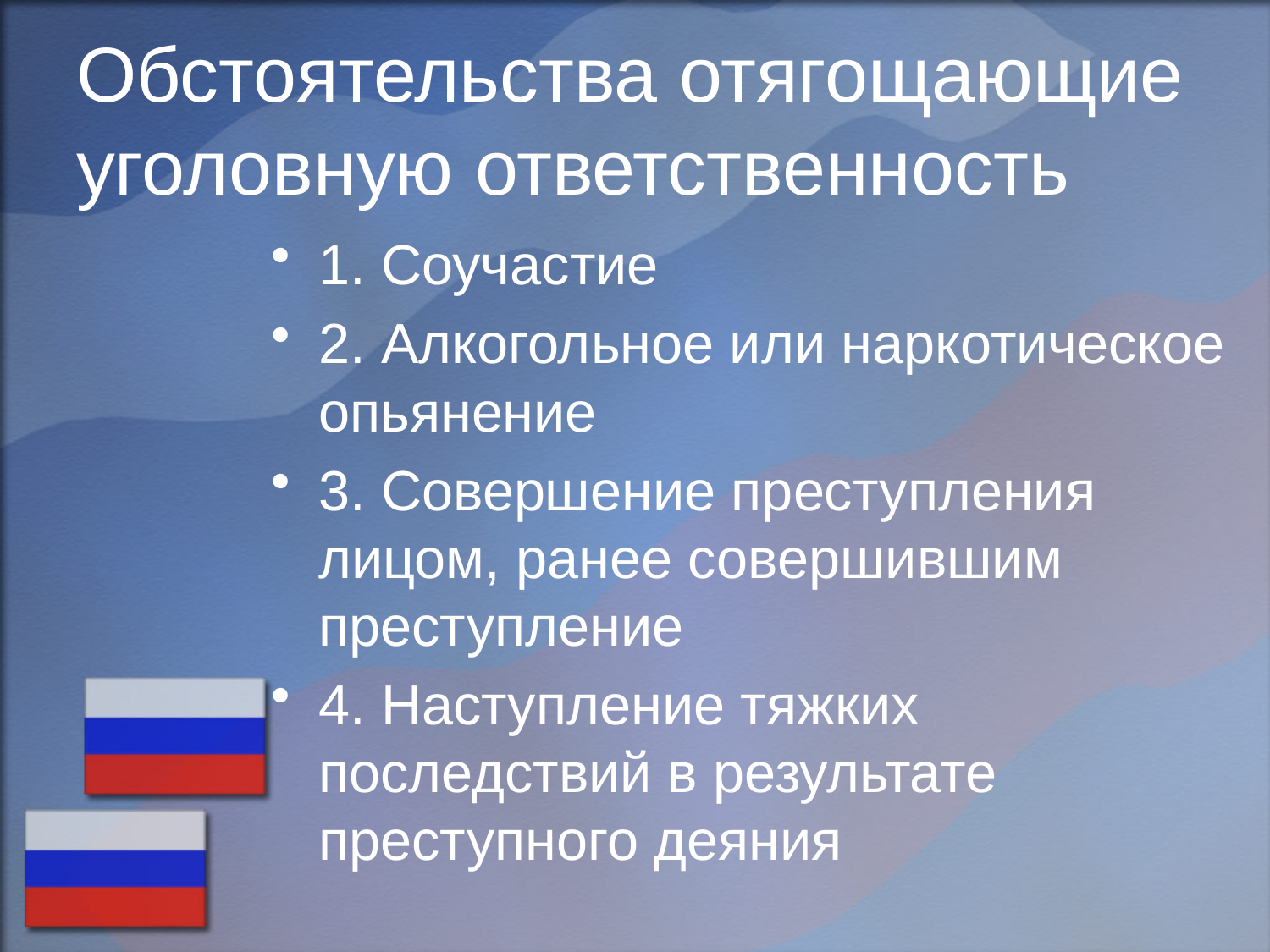

# Обстоятельства отягощающие уголовную ответственность
1. Соучастие
2. Алкогольное или наркотическое опьянение
3. Совершение преступления лицом, ранее совершившим преступление
4. Наступление тяжких последствий в результате преступного деяния